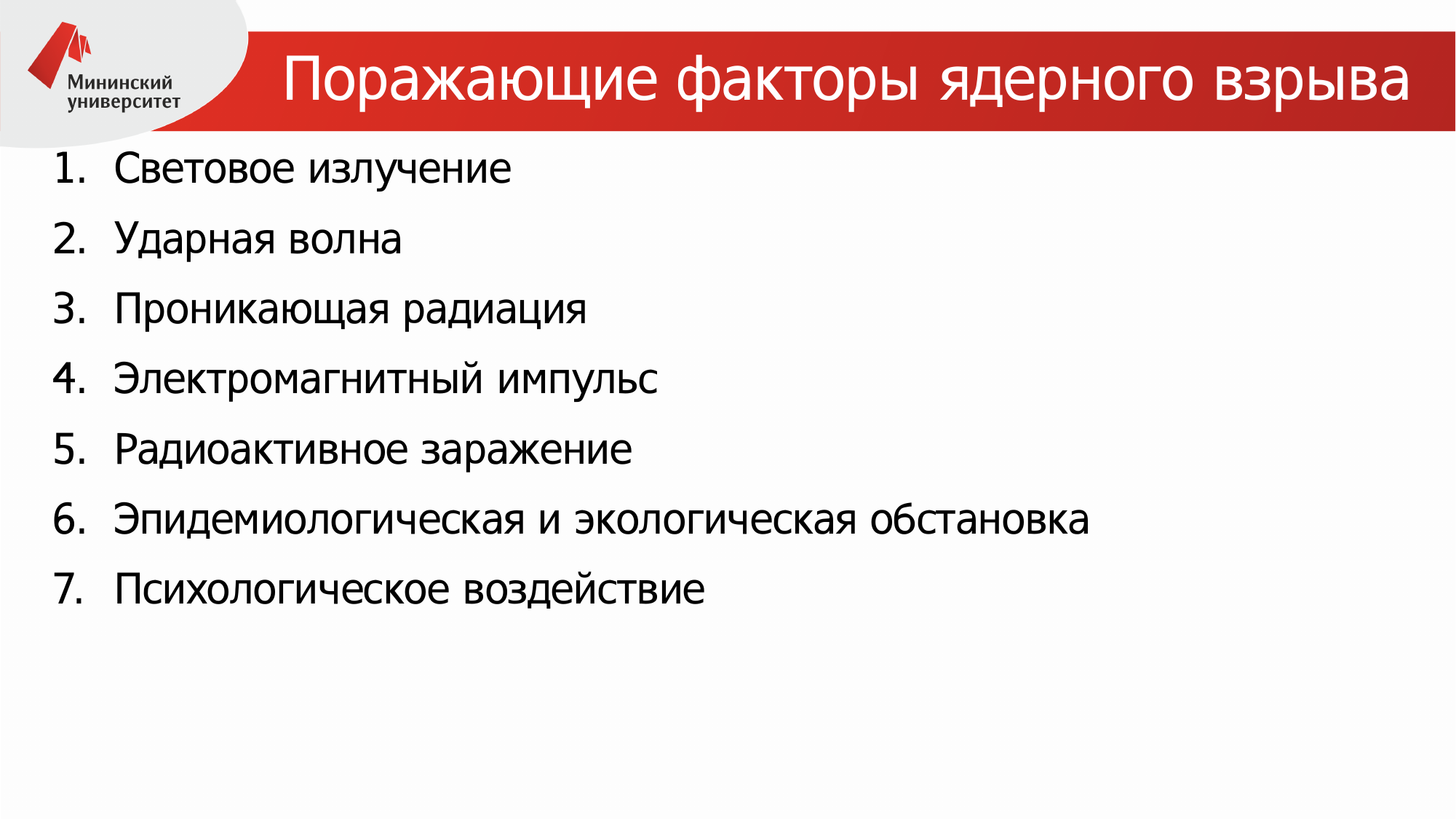

# Поражающие факторы ядерного взрыва
Световое излучение
Ударная волна
Проникающая радиация
Электромагнитный импульс
Радиоактивное заражение
Эпидемиологическая и экологическая обстановка
Психологическое воздействие